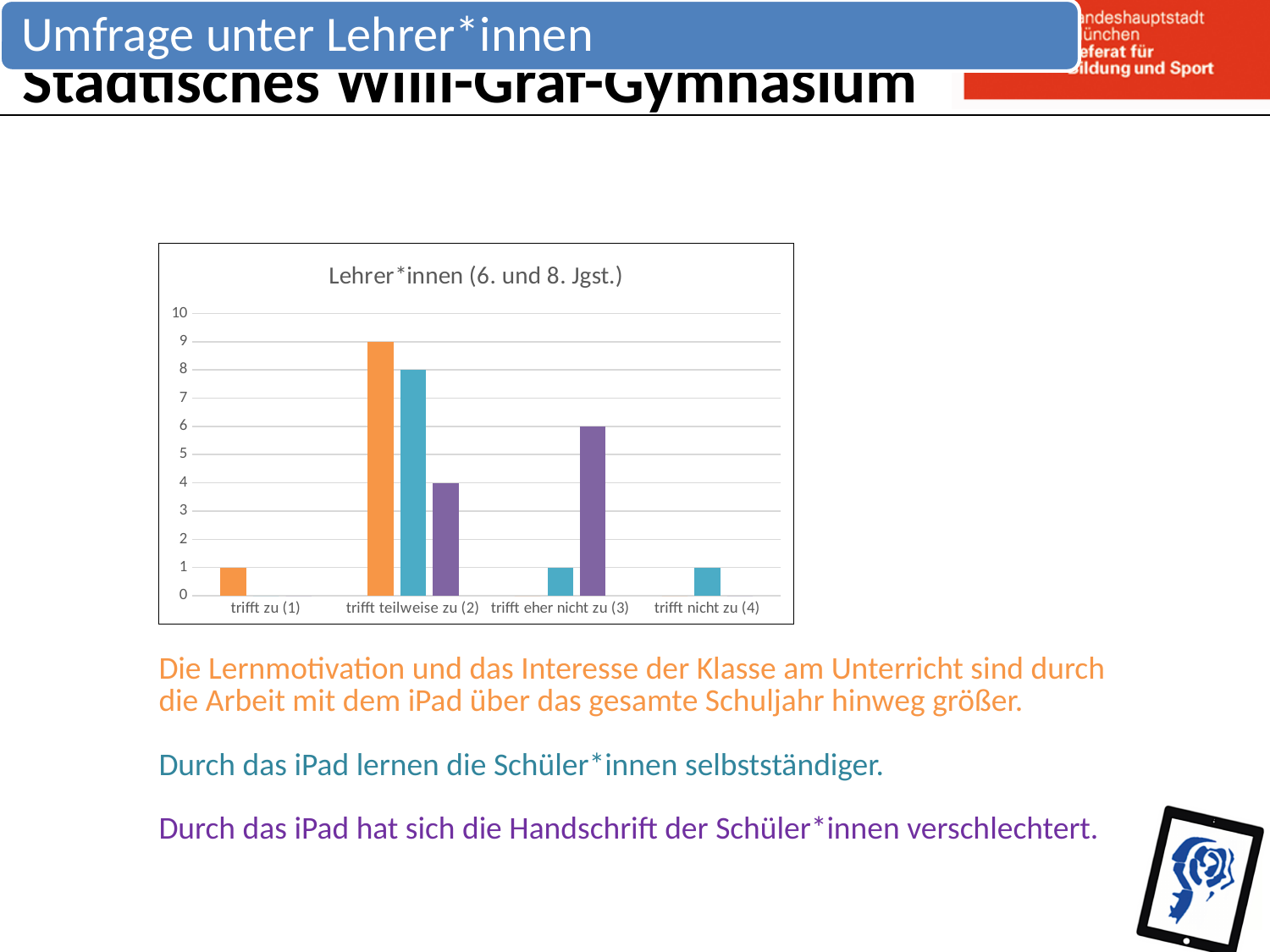

Umfrage unter Lehrer*innen

### Chart: Lehrer*innen (6. und 8. Jgst.)

| Category | Die Lernmotivation und das Interesse der Klasse am Unterricht sind durch die Arbeit mit dem iPad über das gesamte Schuljahr hinweg größer.  | Durch das iPad lernen die Schüler*innen selbstständiger.  | Durch das iPad hat sich die Handschrift der Schüler*innen verschlechtert. |
|---|---|---|---|
| trifft zu (1) | 1.0 | 0.0 | 0.0 |
| trifft teilweise zu (2) | 9.0 | 8.0 | 4.0 |
| trifft eher nicht zu (3) | 0.0 | 1.0 | 6.0 |
| trifft nicht zu (4) | 0.0 | 1.0 | 0.0 |
| Die Lernmotivation und das Interesse der Klasse am Unterricht sind durch die Arbeit mit dem iPad über das gesamte Schuljahr hinweg größer. Durch das iPad lernen die Schüler\*innen selbstständiger. Durch das iPad hat sich die Handschrift der Schüler\*innen verschlechtert. |
| --- |
|  |
|  |